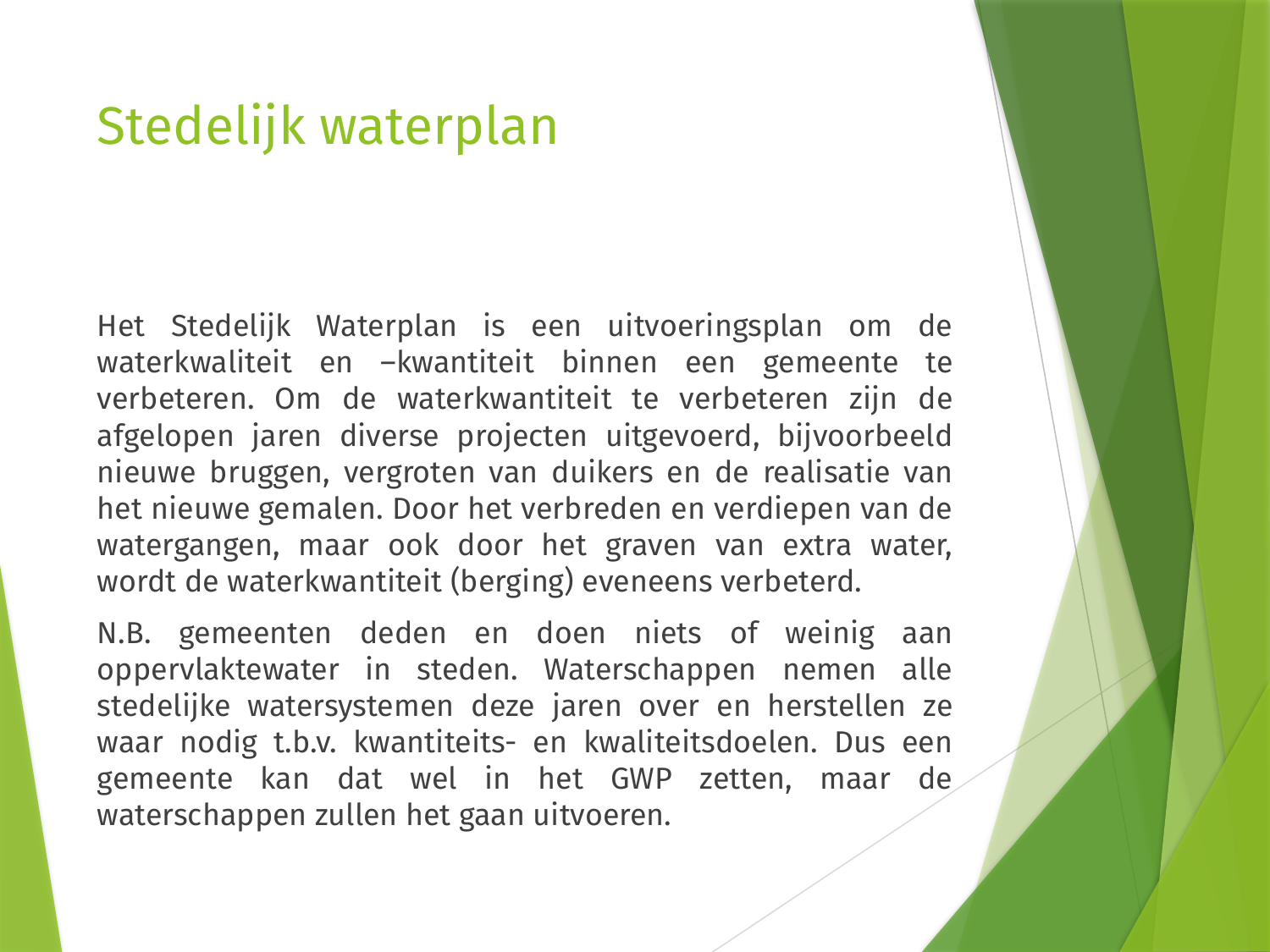

# Stedelijk waterplan
Het Stedelijk Waterplan is een uitvoeringsplan om de waterkwaliteit en –kwantiteit binnen een gemeente te verbeteren. Om de waterkwantiteit te verbeteren zijn de afgelopen jaren diverse projecten uitgevoerd, bijvoorbeeld nieuwe bruggen, vergroten van duikers en de realisatie van het nieuwe gemalen. Door het verbreden en verdiepen van de watergangen, maar ook door het graven van extra water, wordt de waterkwantiteit (berging) eveneens verbeterd.
N.B. gemeenten deden en doen niets of weinig aan oppervlaktewater in steden. Waterschappen nemen alle stedelijke watersystemen deze jaren over en herstellen ze waar nodig t.b.v. kwantiteits- en kwaliteitsdoelen. Dus een gemeente kan dat wel in het GWP zetten, maar de waterschappen zullen het gaan uitvoeren.